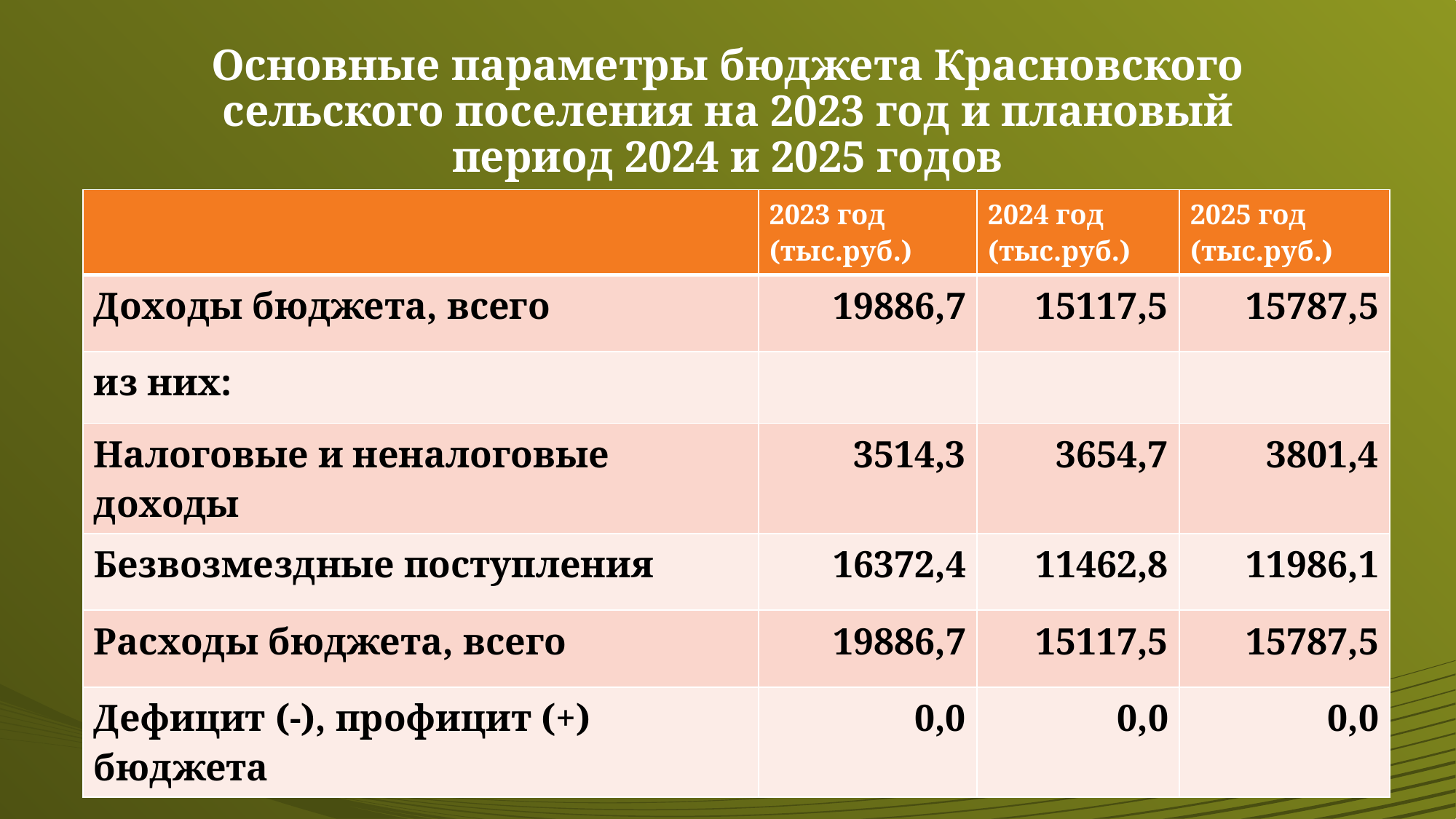

# Основные параметры бюджета Красновского сельского поселения на 2023 год и плановый период 2024 и 2025 годов
|  | 2023 год (тыс.руб.) | 2024 год (тыс.руб.) | 2025 год (тыс.руб.) |
| --- | --- | --- | --- |
| Доходы бюджета, всего | 19886,7 | 15117,5 | 15787,5 |
| из них: |  |  |  |
| Налоговые и неналоговые доходы | 3514,3 | 3654,7 | 3801,4 |
| Безвозмездные поступления | 16372,4 | 11462,8 | 11986,1 |
| Расходы бюджета, всего | 19886,7 | 15117,5 | 15787,5 |
| Дефицит (-), профицит (+) бюджета | 0,0 | 0,0 | 0,0 |